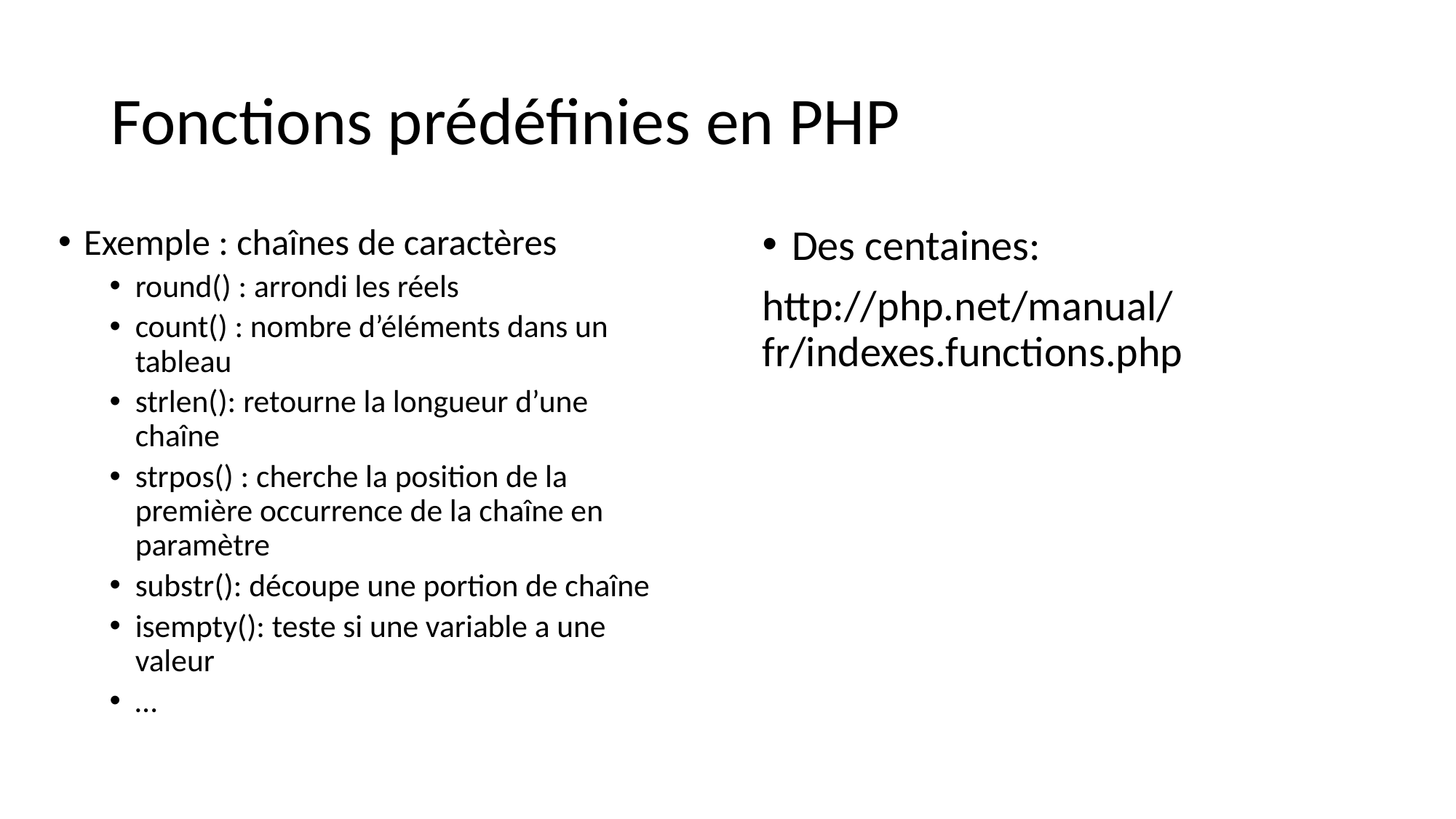

# Fonctions prédéfinies en PHP
Exemple : chaînes de caractères
round() : arrondi les réels
count() : nombre d’éléments dans un tableau
strlen(): retourne la longueur d’une chaîne
strpos() : cherche la position de la première occurrence de la chaîne en paramètre
substr(): découpe une portion de chaîne
isempty(): teste si une variable a une valeur
…

Des centaines:
http://php.net/manual/fr/indexes.functions.php